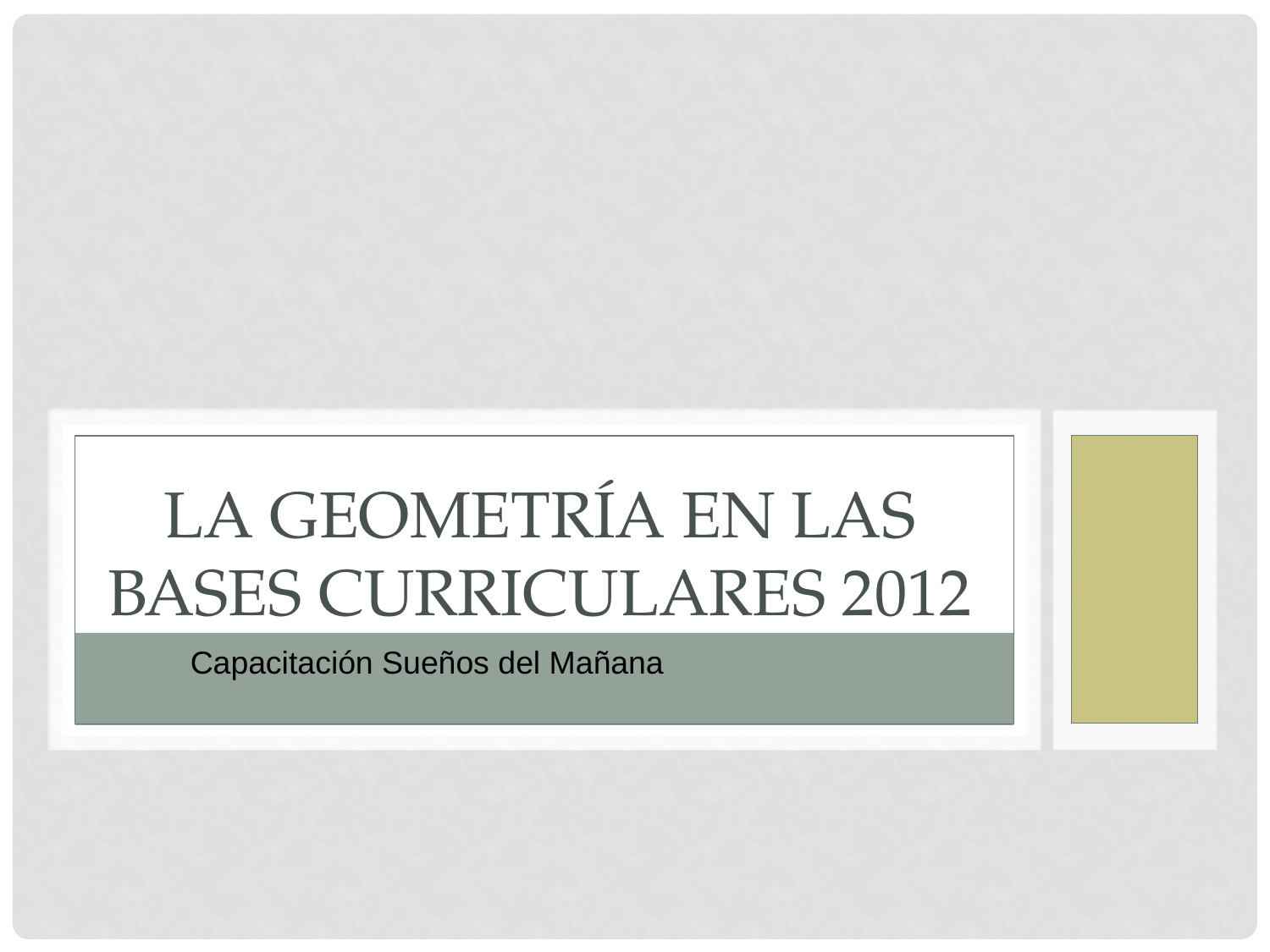

# La Geometría en las Bases Curriculares 2012
Capacitación Sueños del Mañana